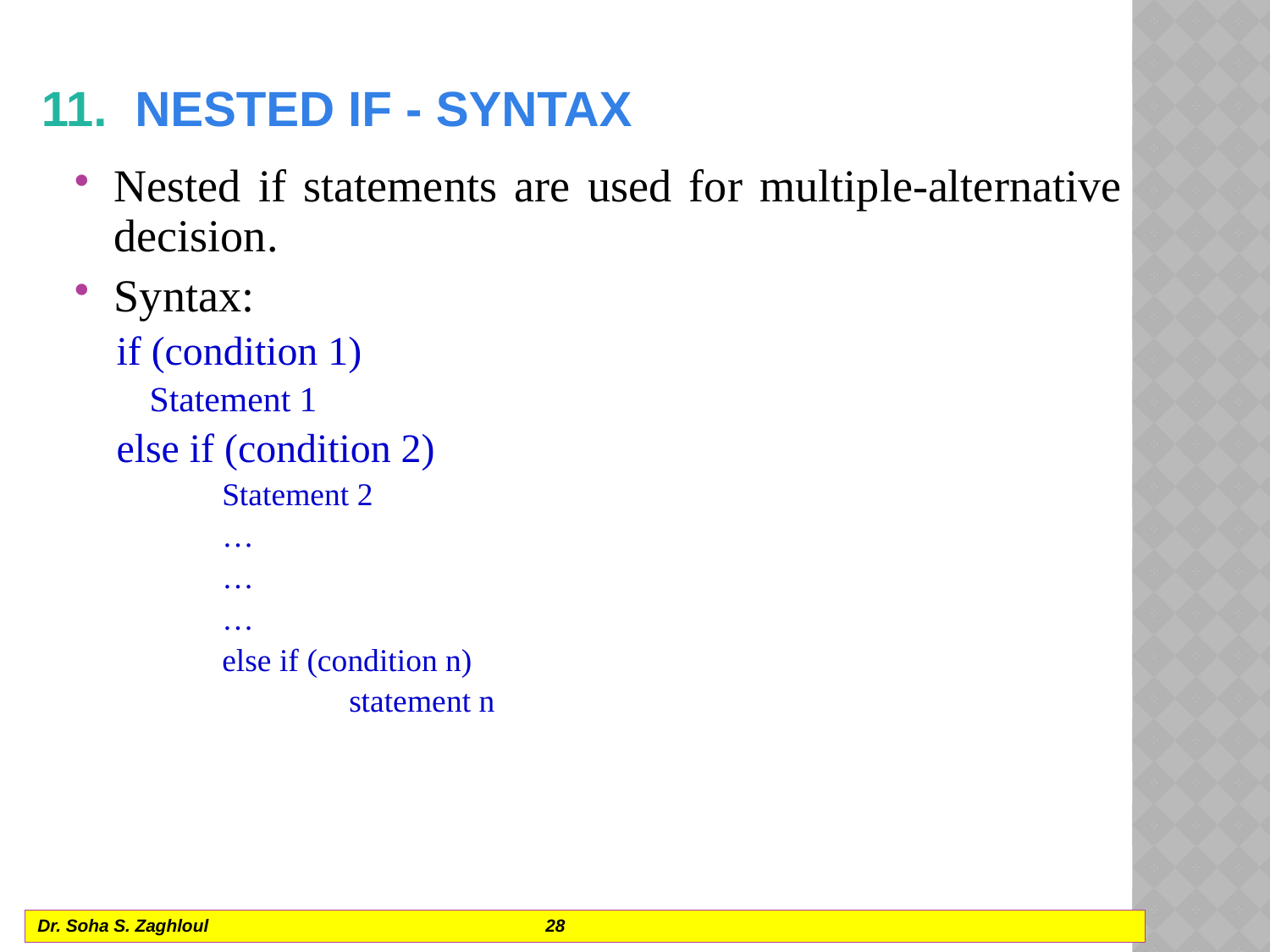

# 11.  nested if - syntax
Nested if statements are used for multiple-alternative decision.
Syntax:
if (condition 1)
Statement 1
else if (condition 2)
Statement 2
…
…
…
else if (condition n)
 	statement n
Dr. Soha S. Zaghloul			28